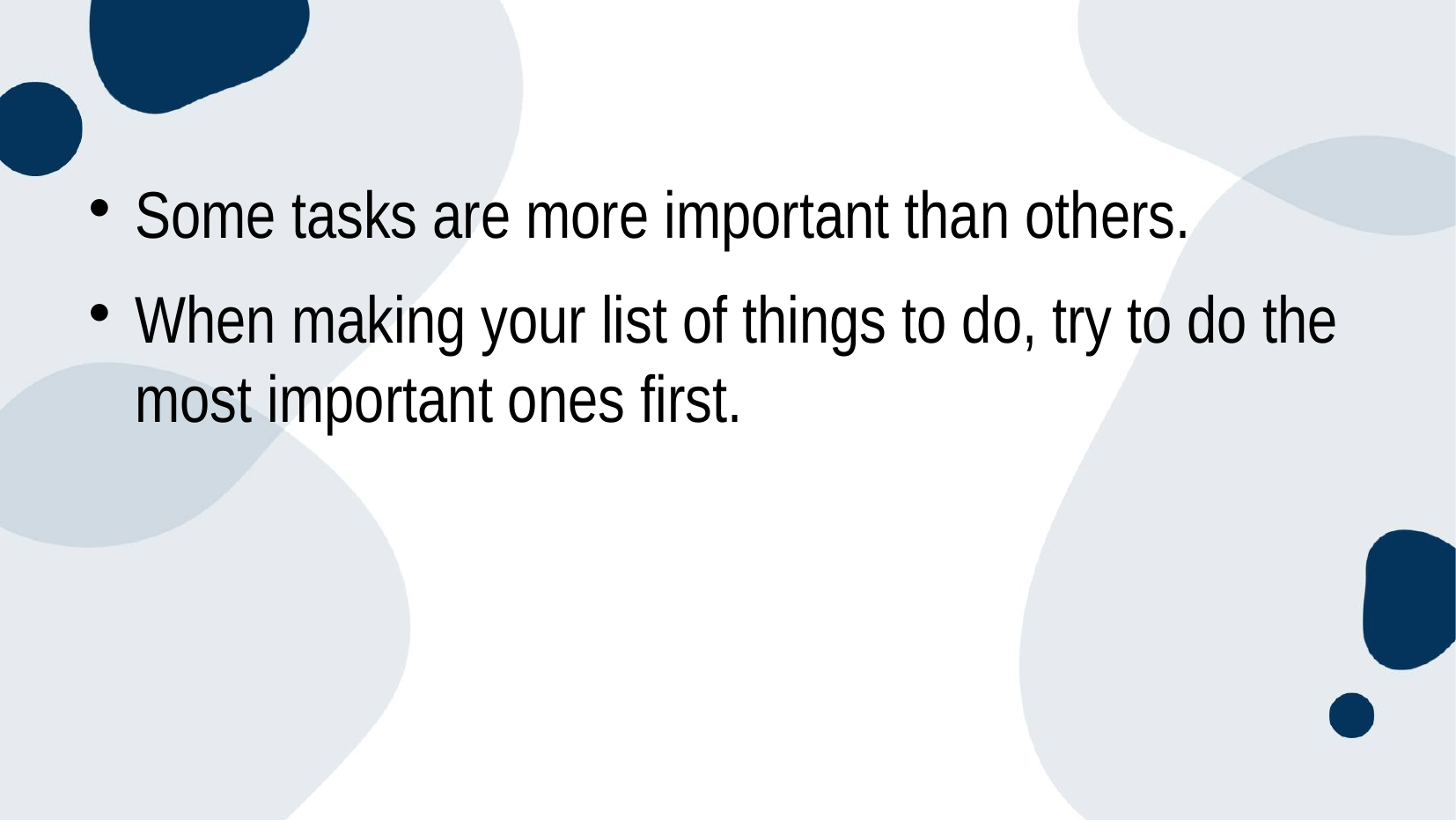

Some tasks are more important than others.
When making your list of things to do, try to do the most important ones first.